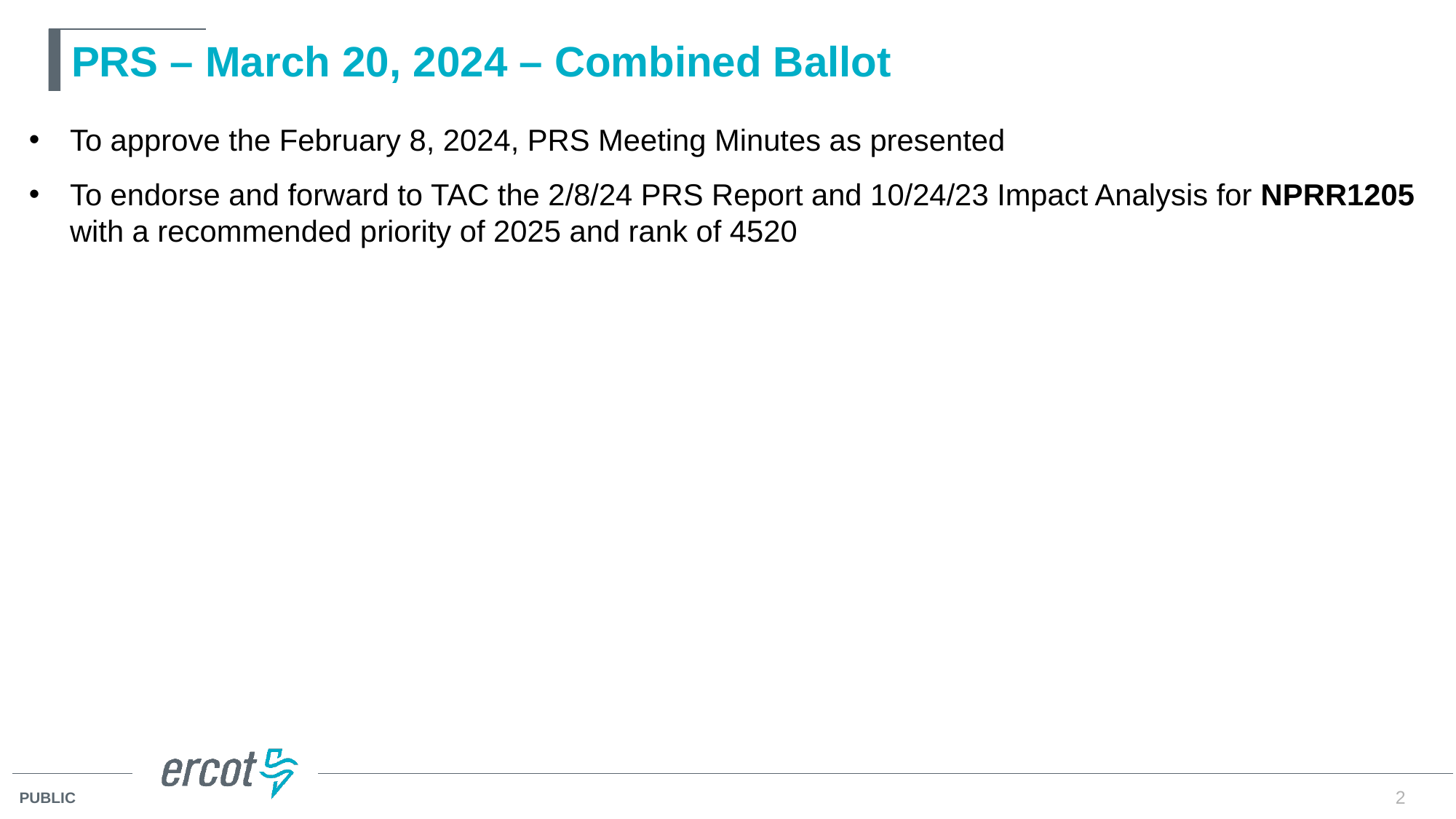

# PRS – March 20, 2024 – Combined Ballot
To approve the February 8, 2024, PRS Meeting Minutes as presented
To endorse and forward to TAC the 2/8/24 PRS Report and 10/24/23 Impact Analysis for NPRR1205 with a recommended priority of 2025 and rank of 4520
2